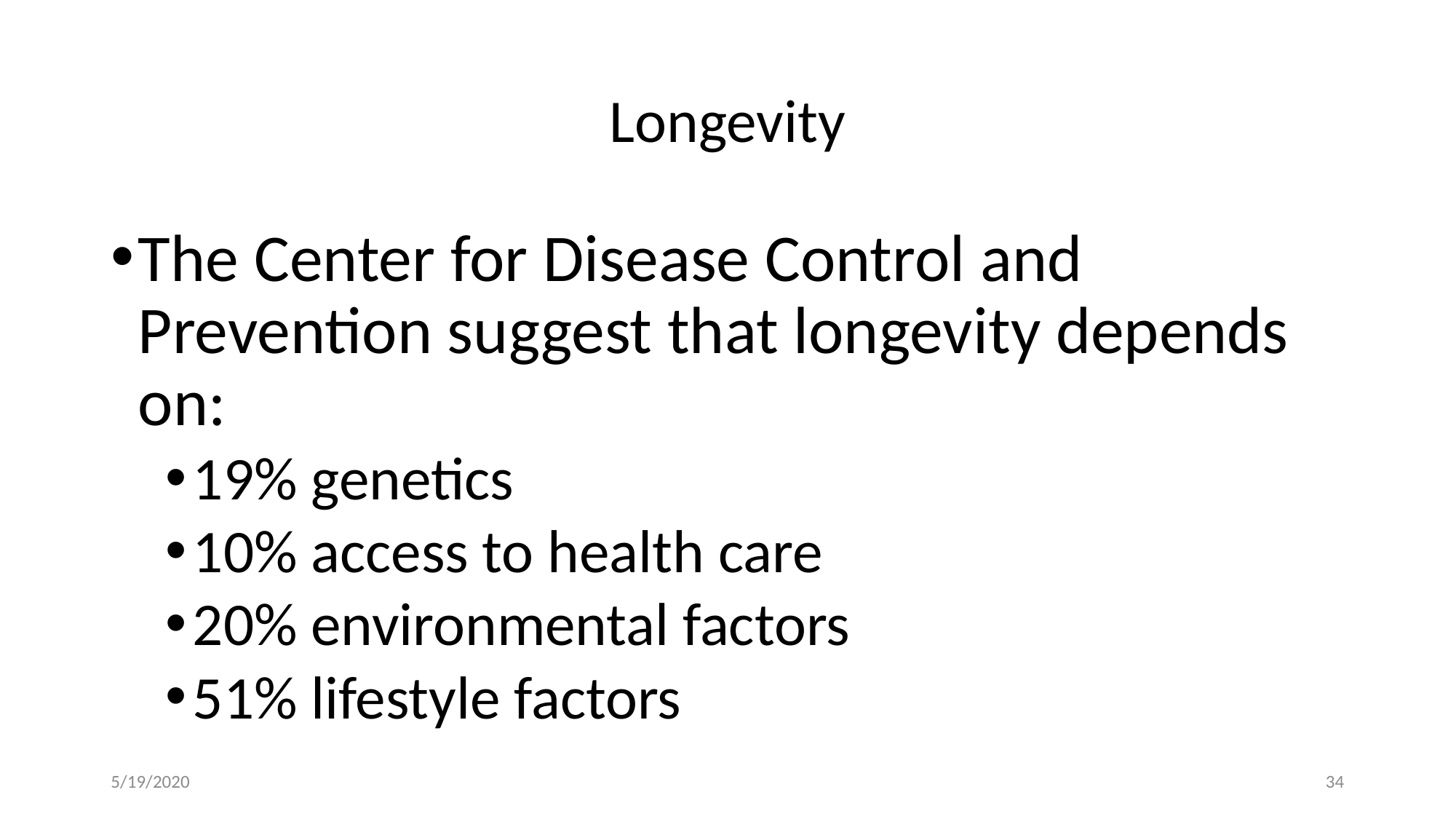

# Longevity
The Center for Disease Control and Prevention suggest that longevity depends on:
19% genetics
10% access to health care
20% environmental factors
51% lifestyle factors
5/19/2020
34